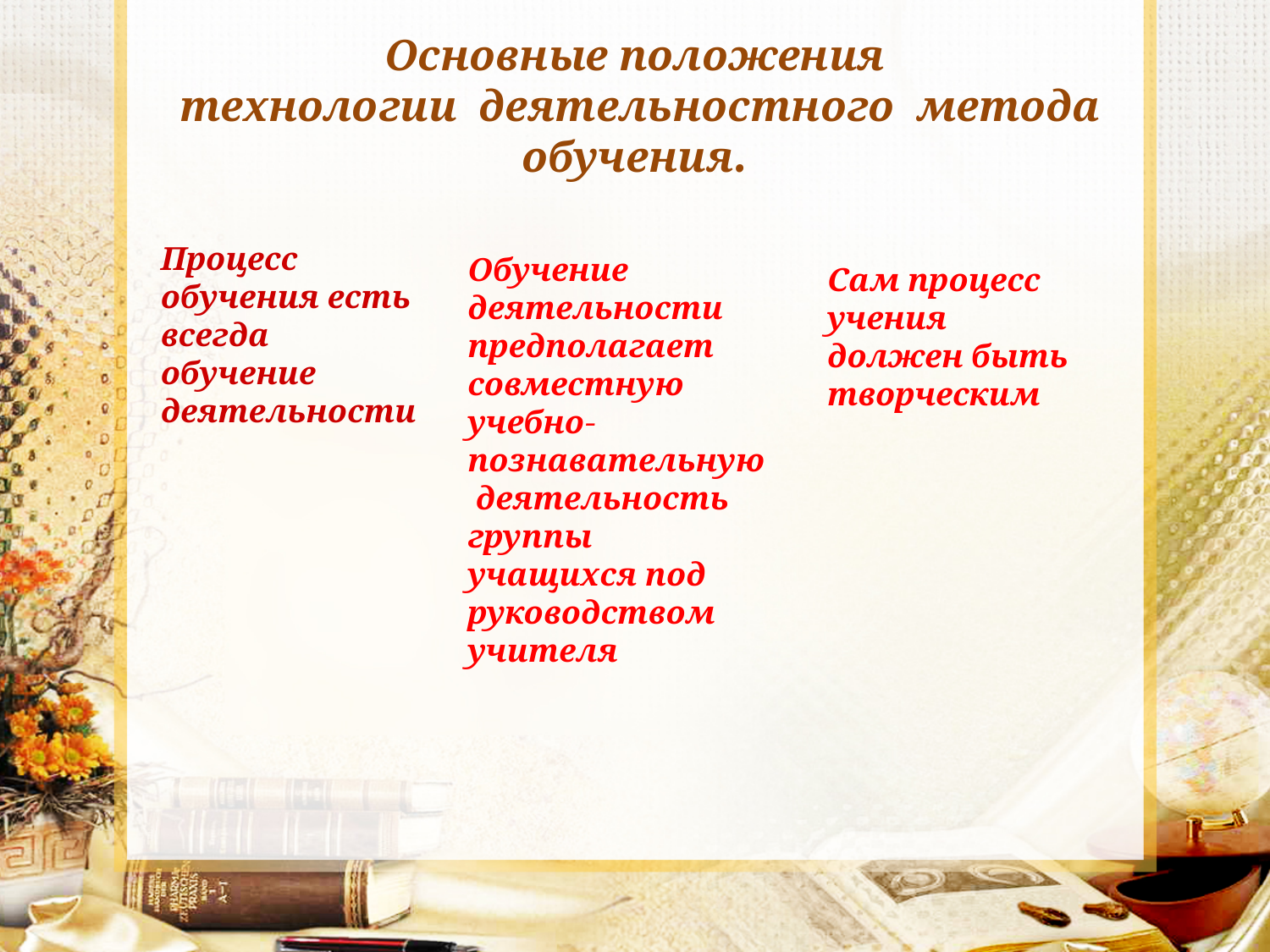

# Основные положения технологии  деятельностного  метода обучения.

Процесс обучения есть
всегда обучение
деятельности
Обучение деятельности
предполагает
совместную
учебно-познавательную
 деятельность группы
учащихся под
руководством учителя

Сам процесс учения
должен быть
творческим